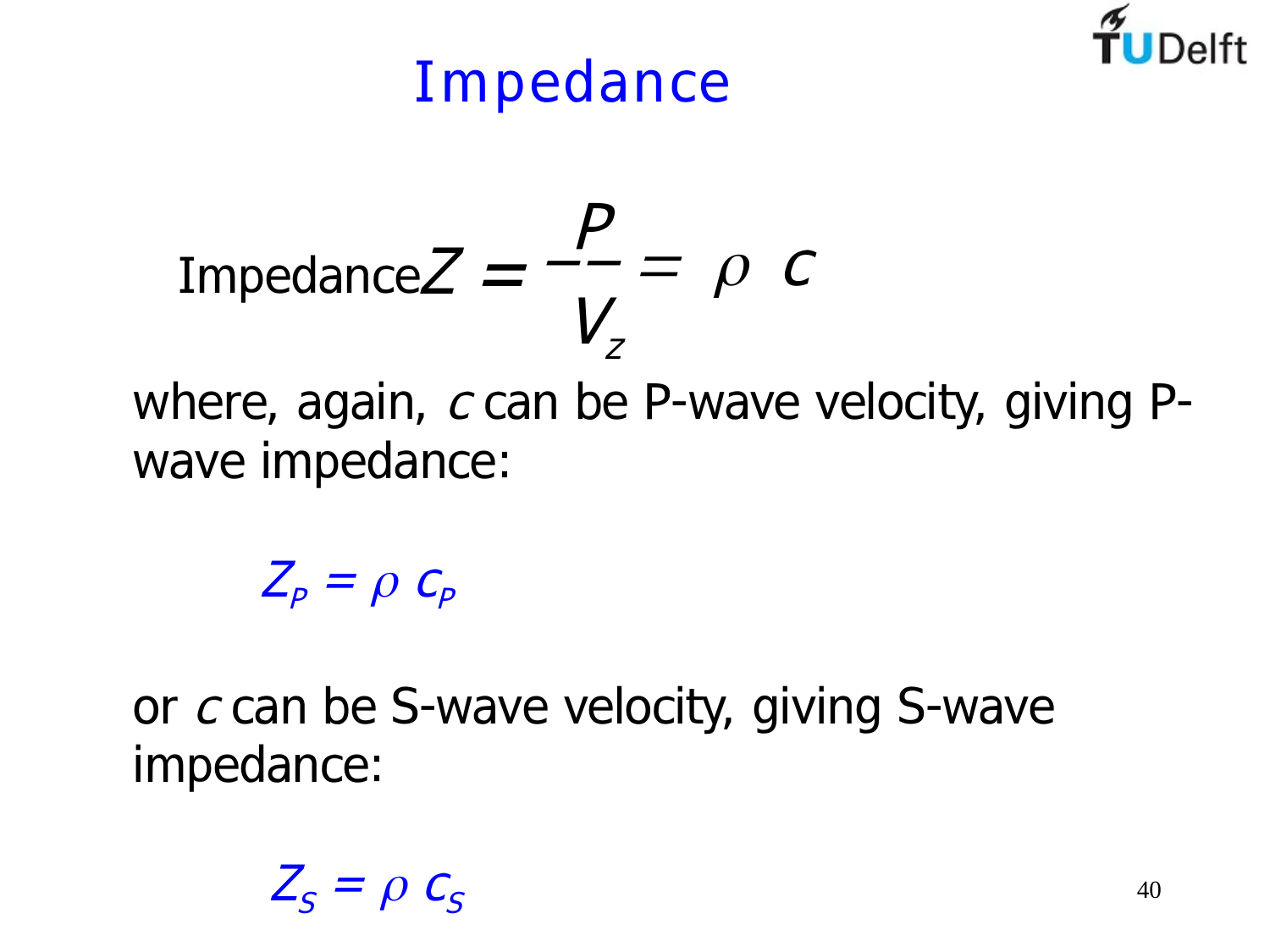

# Impedance
P
__
Vz
= ρ c
Z =
Impedance
where, again, c can be P-wave velocity, giving P-wave impedance:

	ZP = ρ cP

or c can be S-wave velocity, giving S-wave impedance:

	 ZS = ρ cS

40